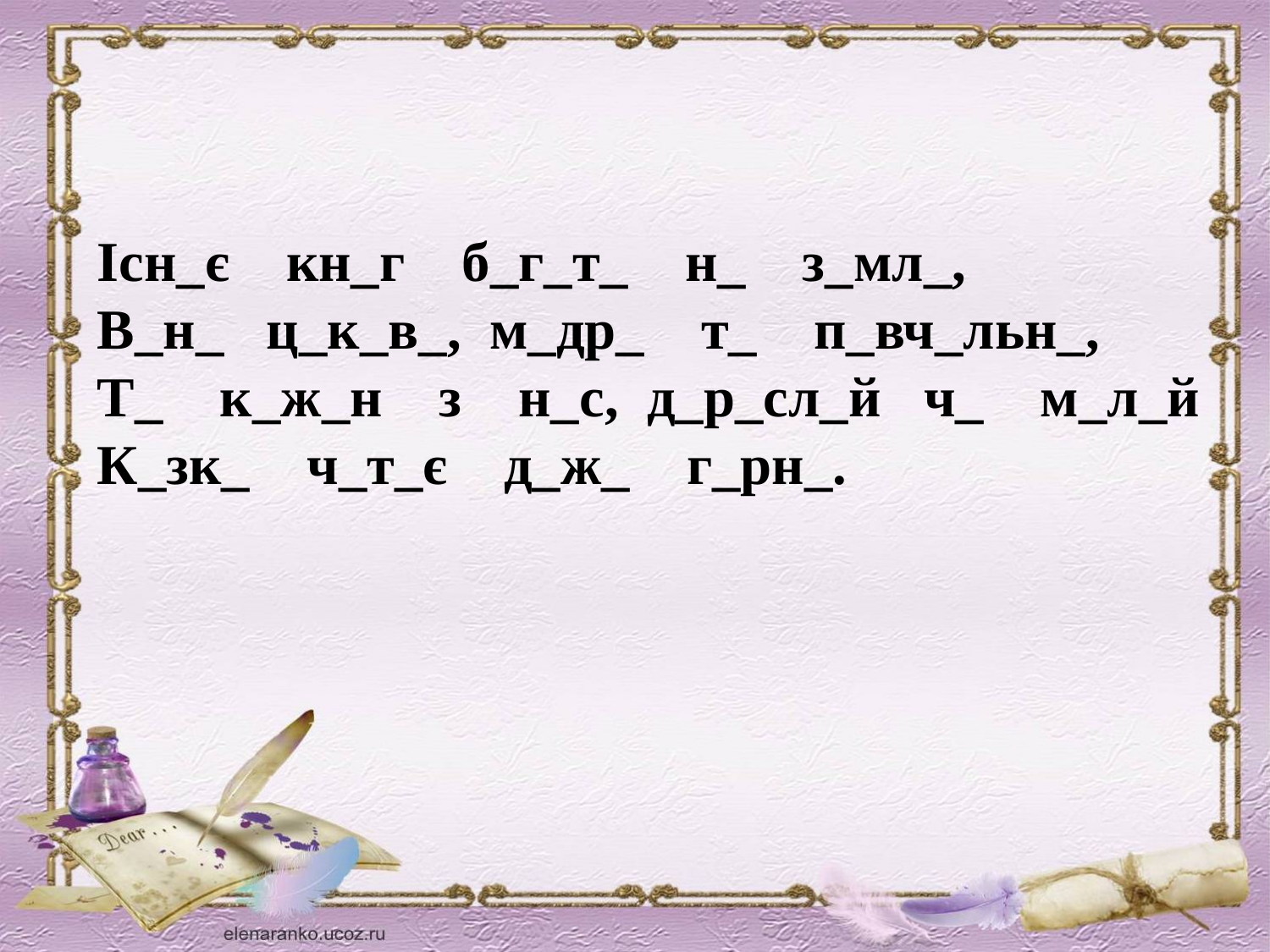

Існ_є    кн_г    б_г_т_    н_    з_мл_,
В_н_   ц_к_в_,  м_др_    т_    п_вч_льн_,
Т_    к_ж_н    з    н_с,  д_р_сл_й   ч_    м_л_й
К_зк_    ч_т_є    д_ж_    г_рн_.